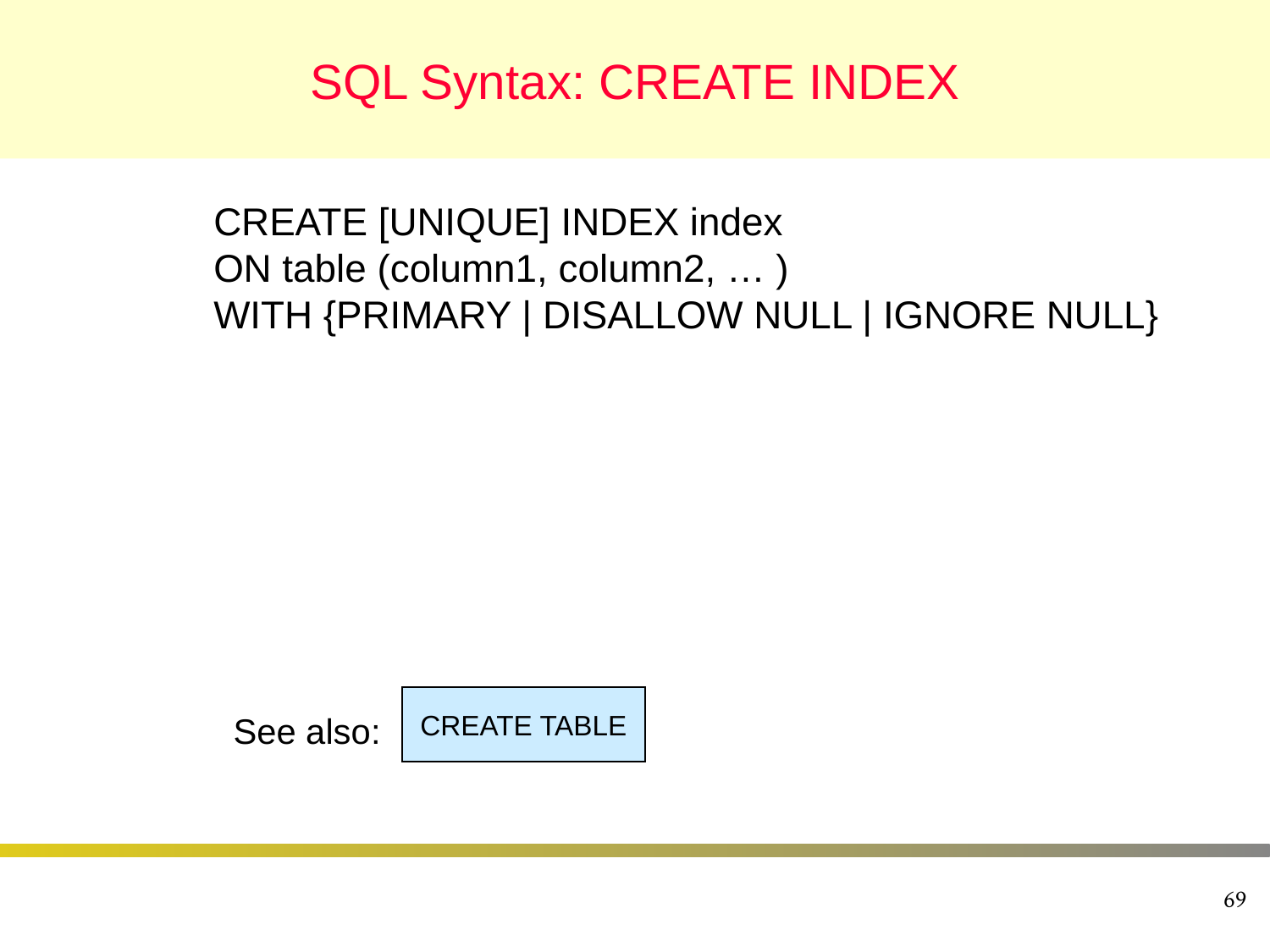

# SQL Syntax: CREATE INDEX
CREATE [UNIQUE] INDEX index
ON table (column1, column2, … )
WITH {PRIMARY | DISALLOW NULL | IGNORE NULL}
CREATE TABLE
See also:
69